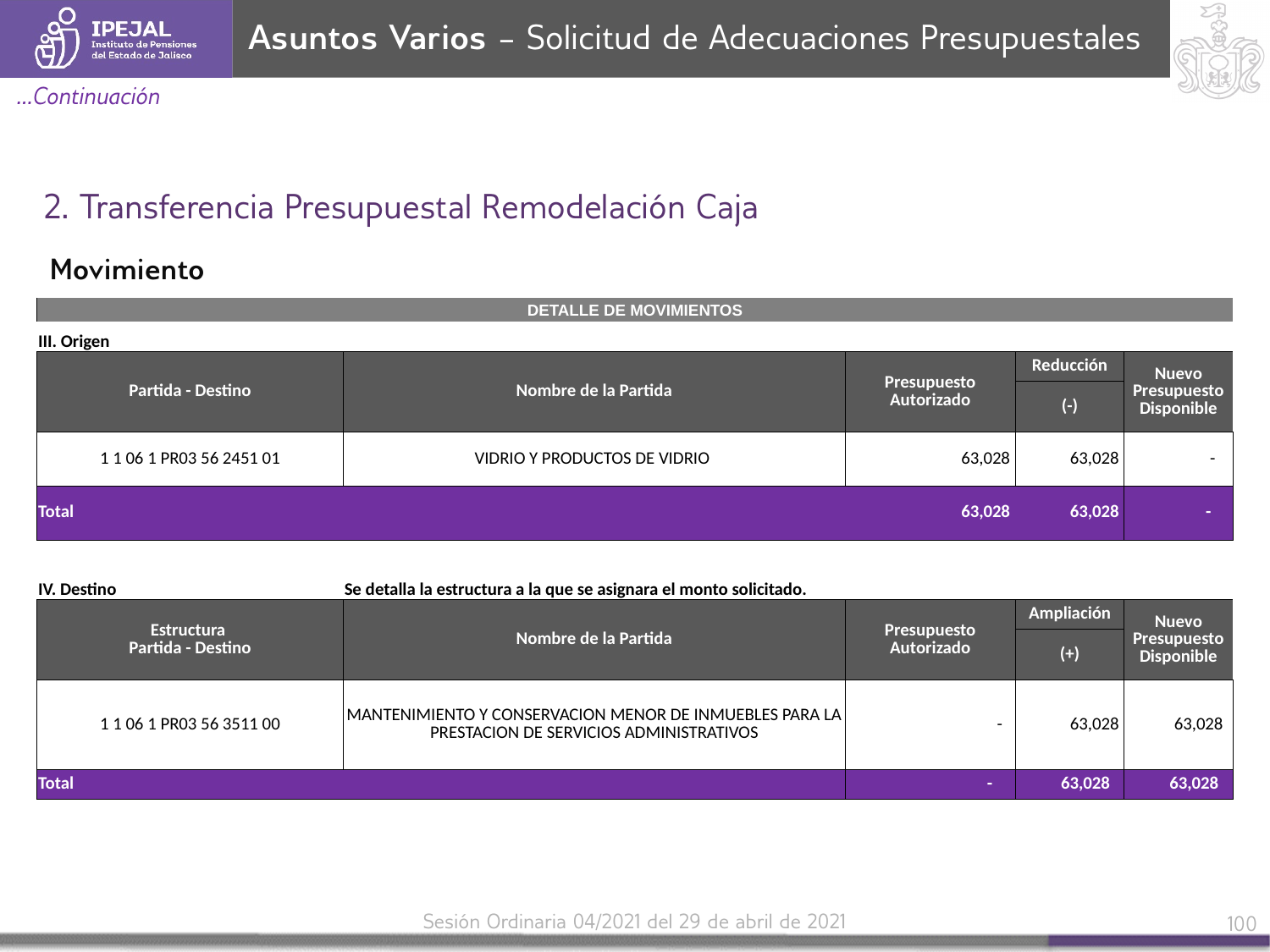

# Asuntos Varios – Solicitud de Adecuaciones Presupuestales
…Continuación
2. Transferencia Presupuestal Remodelación Caja
Movimiento
| DETALLE DE MOVIMIENTOS |  |  |  |  |
| --- | --- | --- | --- | --- |
| III. Origen |  |  |  |  |
| Partida - Destino | Nombre de la Partida | Presupuesto Autorizado | Reducción | Nuevo Presupuesto Disponible |
|  |  |  | (-) |  |
| 1 1 06 1 PR03 56 2451 01 | VIDRIO Y PRODUCTOS DE VIDRIO | 63,028 | 63,028 | - |
| Total |  | 63,028 | 63,028 | - |
|  |  |  |  |  |
| IV. Destino | Se detalla la estructura a la que se asignara el monto solicitado. |  |  |  |
| Estructura Partida - Destino | Nombre de la Partida | Presupuesto Autorizado | Ampliación | Nuevo Presupuesto Disponible |
|  |  |  | (+) |  |
| 1 1 06 1 PR03 56 3511 00 | MANTENIMIENTO Y CONSERVACION MENOR DE INMUEBLES PARA LA PRESTACION DE SERVICIOS ADMINISTRATIVOS | - | 63,028 | 63,028 |
| Total |  | - | 63,028 | 63,028 |
Sesión Ordinaria 04/2021 del 29 de abril de 2021
100